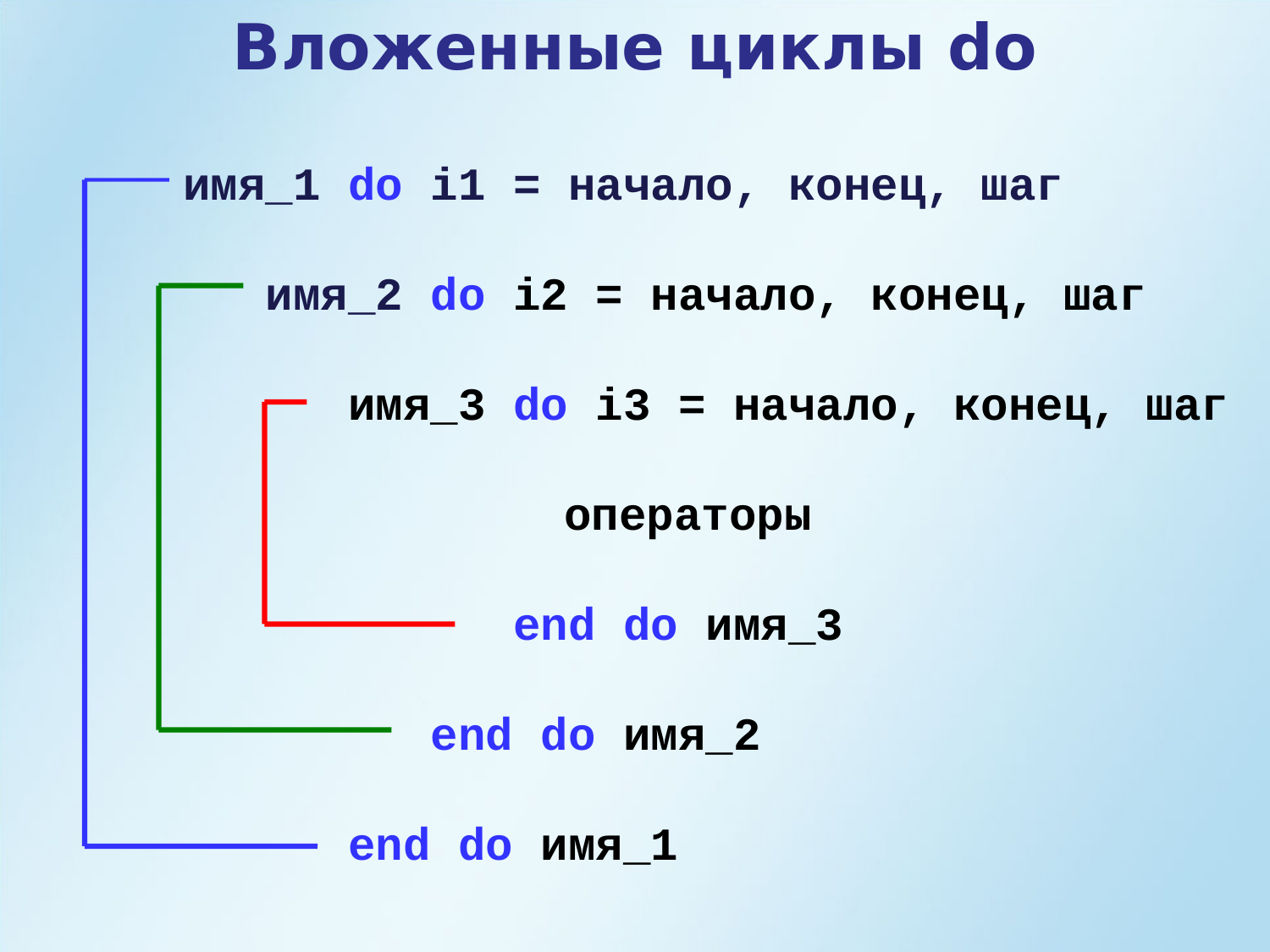

Вложенные циклы do
имя_1 do i1 = начало, конец, шаг

   имя_2 do i2 = начало, конец, шаг

      имя_3 do i3 = начало, конец, шаг

			операторы

            end do имя_3

         end do имя_2

      end do имя_1